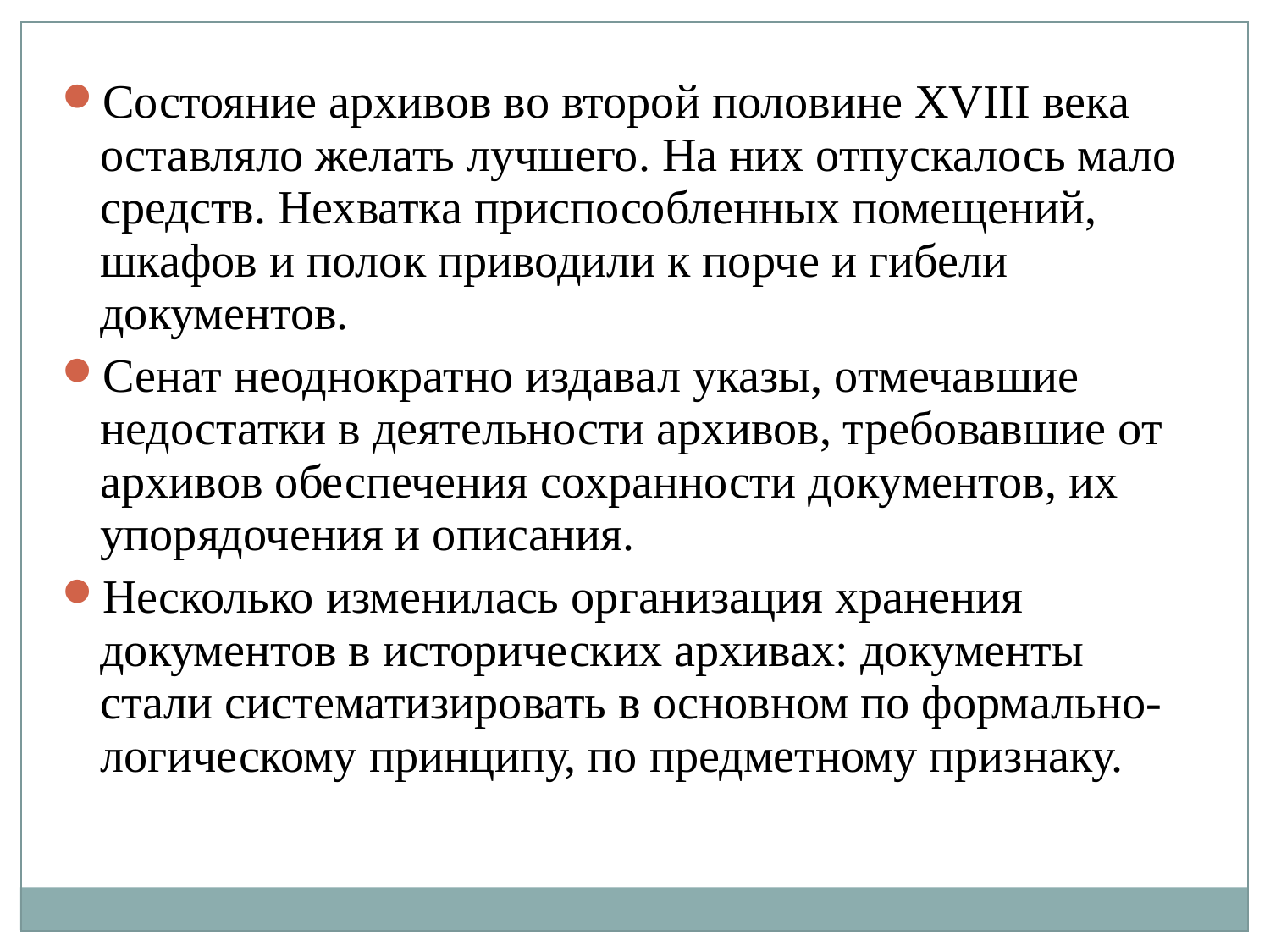

Состояние архивов во второй половине XVIII века оставляло желать лучшего. На них отпускалось мало средств. Нехватка приспособленных помещений, шкафов и полок приводили к порче и гибели документов.
Сенат неоднократно издавал указы, отмечавшие недостатки в деятельности архивов, требовавшие от архивов обеспечения сохранности документов, их упорядочения и описания.
Несколько изменилась организация хранения документов в исторических архивах: документы стали систематизировать в основном по формально-логическому принципу, по предметному признаку.